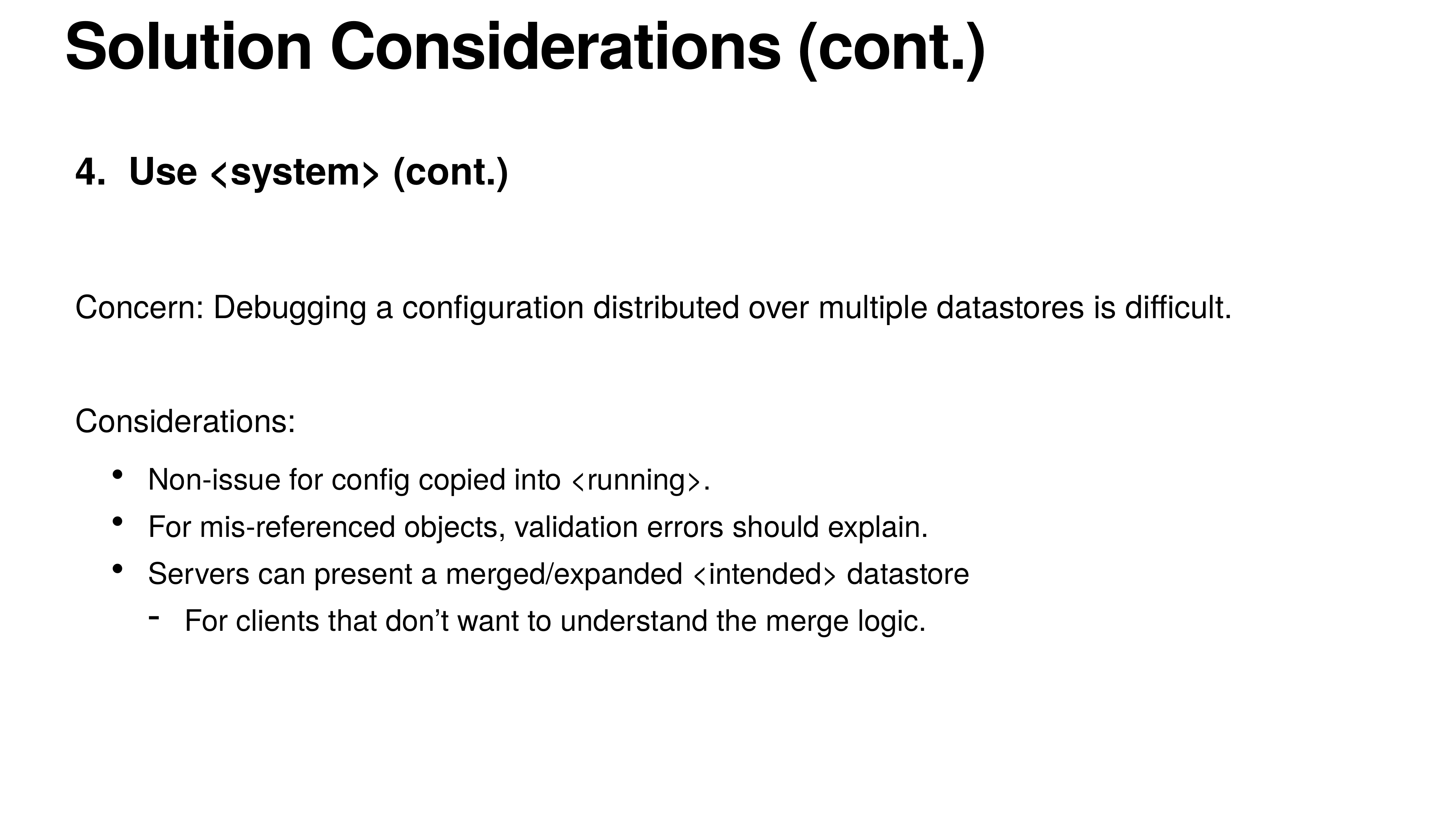

# Solution Considerations (cont.)
Use <system> (cont.)

Concern: Debugging a configuration distributed over multiple datastores is difficult.

Considerations:
Non-issue for config copied into <running>.
For mis-referenced objects, validation errors should explain.
Servers can present a merged/expanded <intended> datastore
For clients that don’t want to understand the merge logic.
13